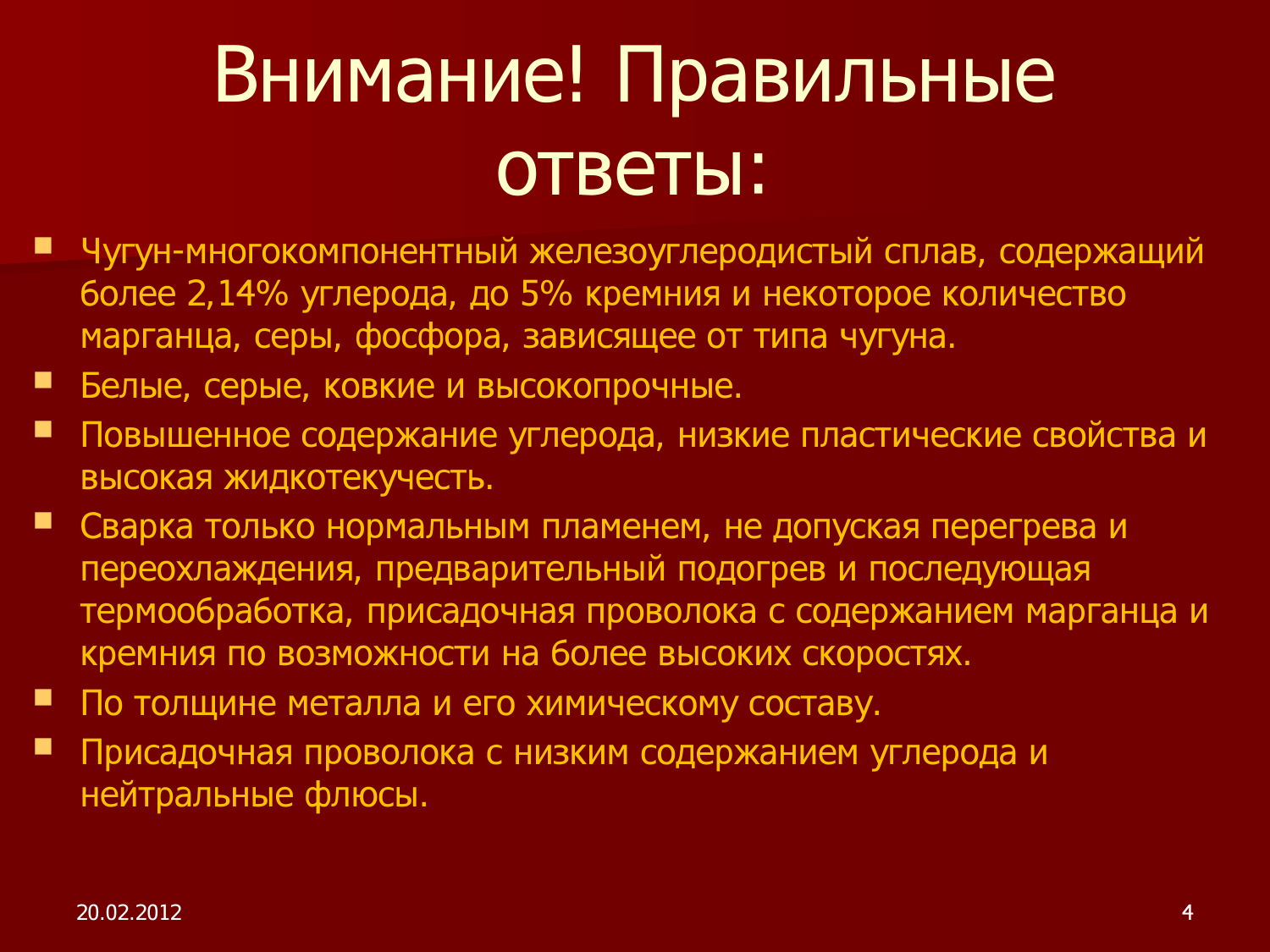

# Внимание! Правильные ответы:
Чугун-многокомпонентный железоуглеродистый сплав, содержащий более 2,14% углерода, до 5% кремния и некоторое количество марганца, серы, фосфора, зависящее от типа чугуна.
Белые, серые, ковкие и высокопрочные.
Повышенное содержание углерода, низкие пластические свойства и высокая жидкотекучесть.
Сварка только нормальным пламенем, не допуская перегрева и переохлаждения, предварительный подогрев и последующая термообработка, присадочная проволока с содержанием марганца и кремния по возможности на более высоких скоростях.
По толщине металла и его химическому составу.
Присадочная проволока с низким содержанием углерода и нейтральные флюсы.

20.02.2012
4